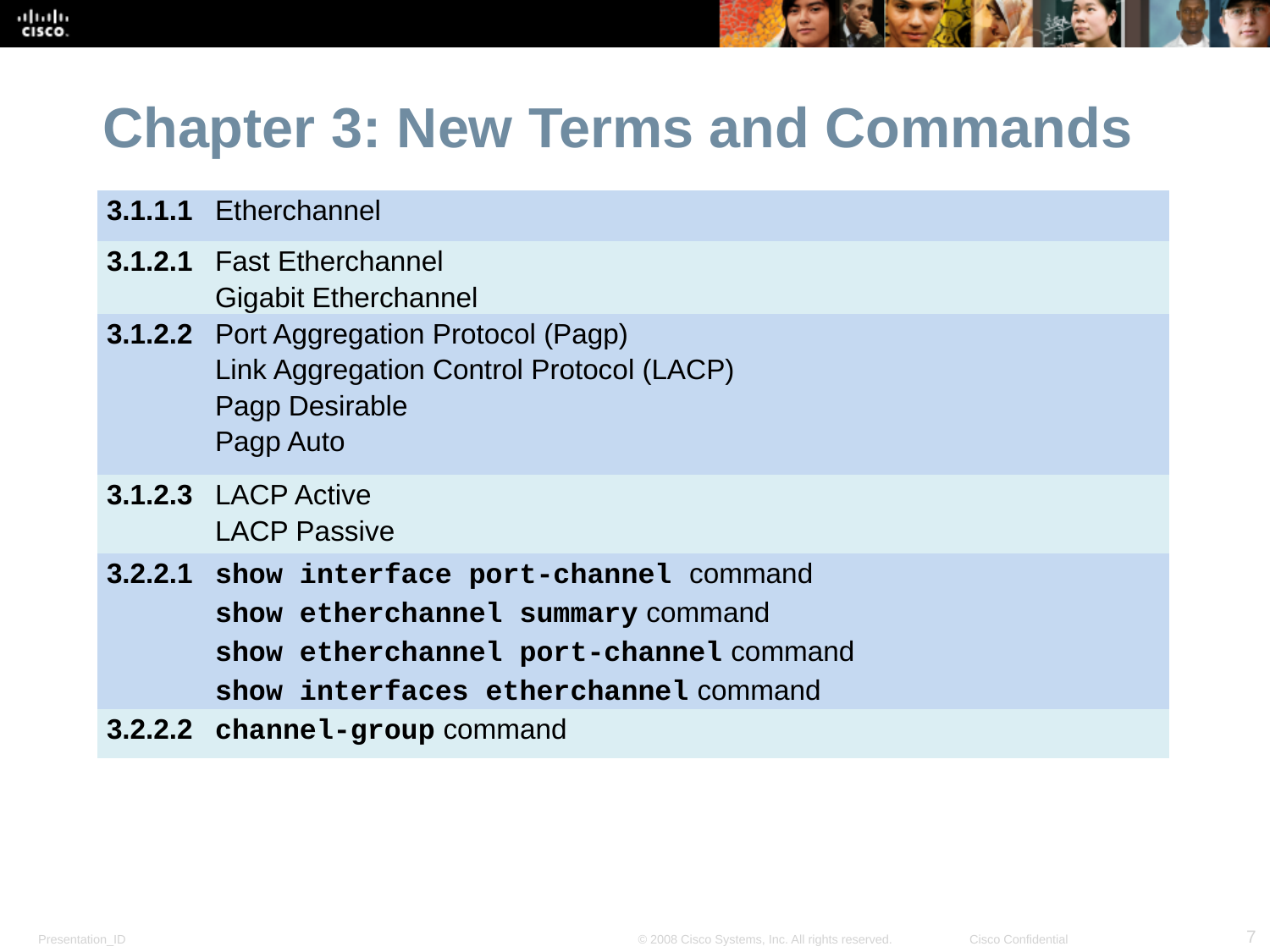

Chapter 3: New Terms and Commands
| 3.1.1.1 | Etherchannel |
| --- | --- |
| 3.1.2.1 | Fast Etherchannel Gigabit Etherchannel |
| 3.1.2.2 | Port Aggregation Protocol (Pagp) Link Aggregation Control Protocol (LACP) Pagp Desirable Pagp Auto |
| 3.1.2.3 | LACP Active LACP Passive |
| 3.2.2.1 | show interface port-channel command show etherchannel summary command show etherchannel port-channel command show interfaces etherchannel command |
| 3.2.2.2 | channel-group command |
What terms are introduced in this chapter?